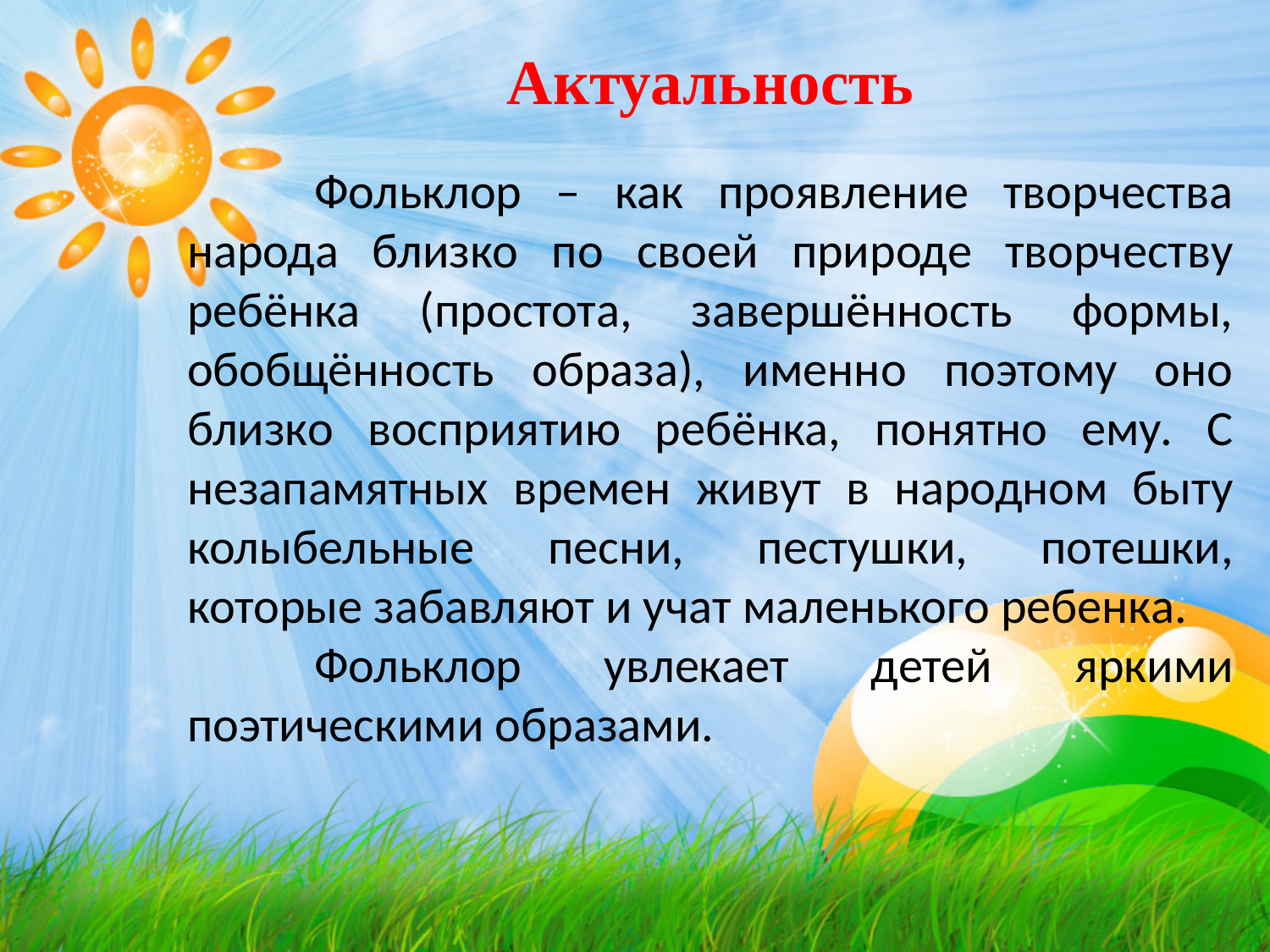

Актуальность

	Фольклор – как проявление творчества народа близко по своей природе творчеству ребёнка (простота, завершённость формы, обобщённость образа), именно поэтому оно близко восприятию ребёнка, понятно ему. С незапамятных времен живут в народном быту колыбельные песни, пестушки, потешки, которые забавляют и учат маленького ребенка.
	Фольклор увлекает детей яркими поэтическими образами.